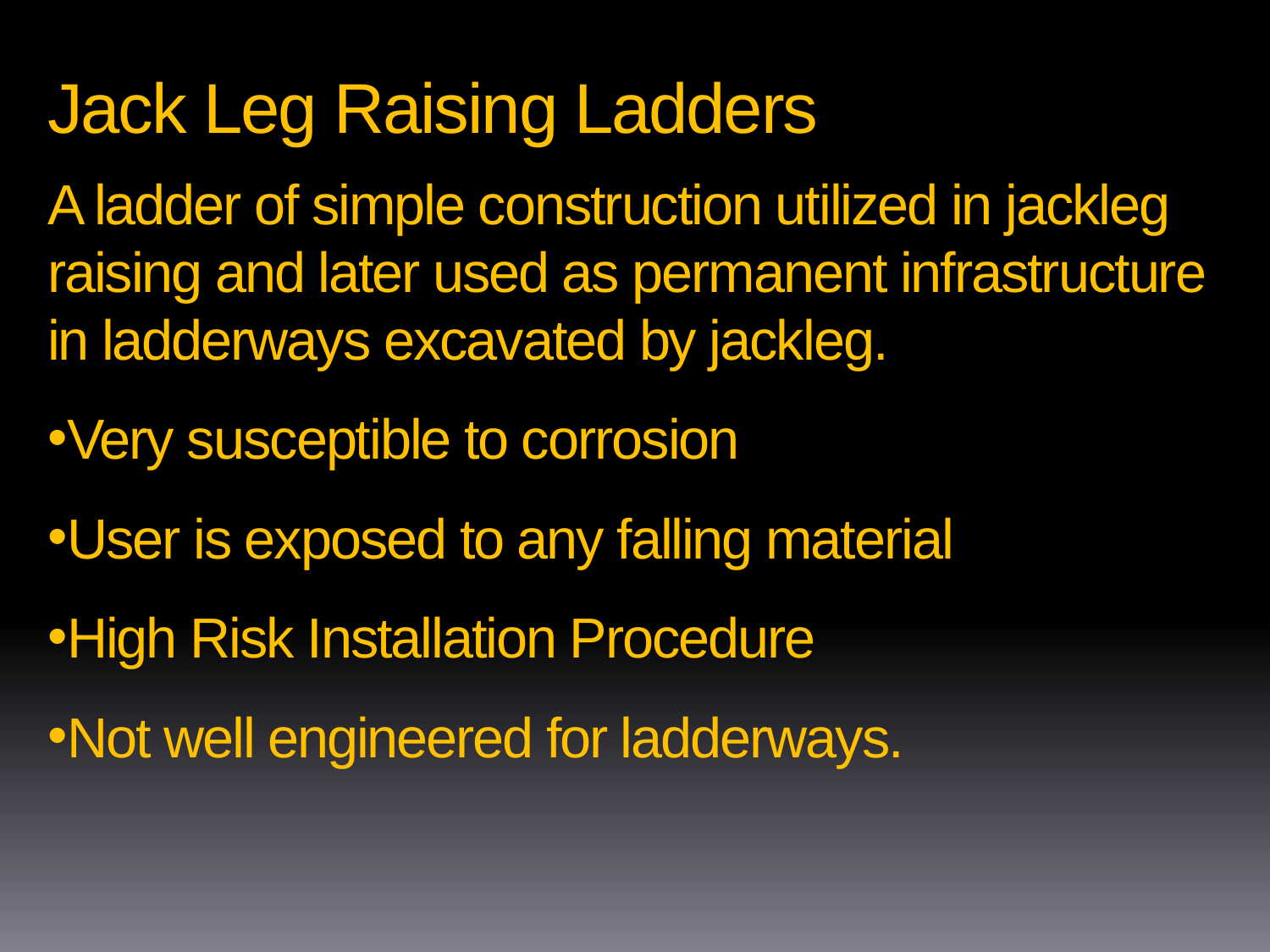

Jack Leg Raising Ladders
A ladder of simple construction utilized in jackleg raising and later used as permanent infrastructure in ladderways excavated by jackleg.
Very susceptible to corrosion
User is exposed to any falling material
High Risk Installation Procedure
Not well engineered for ladderways.